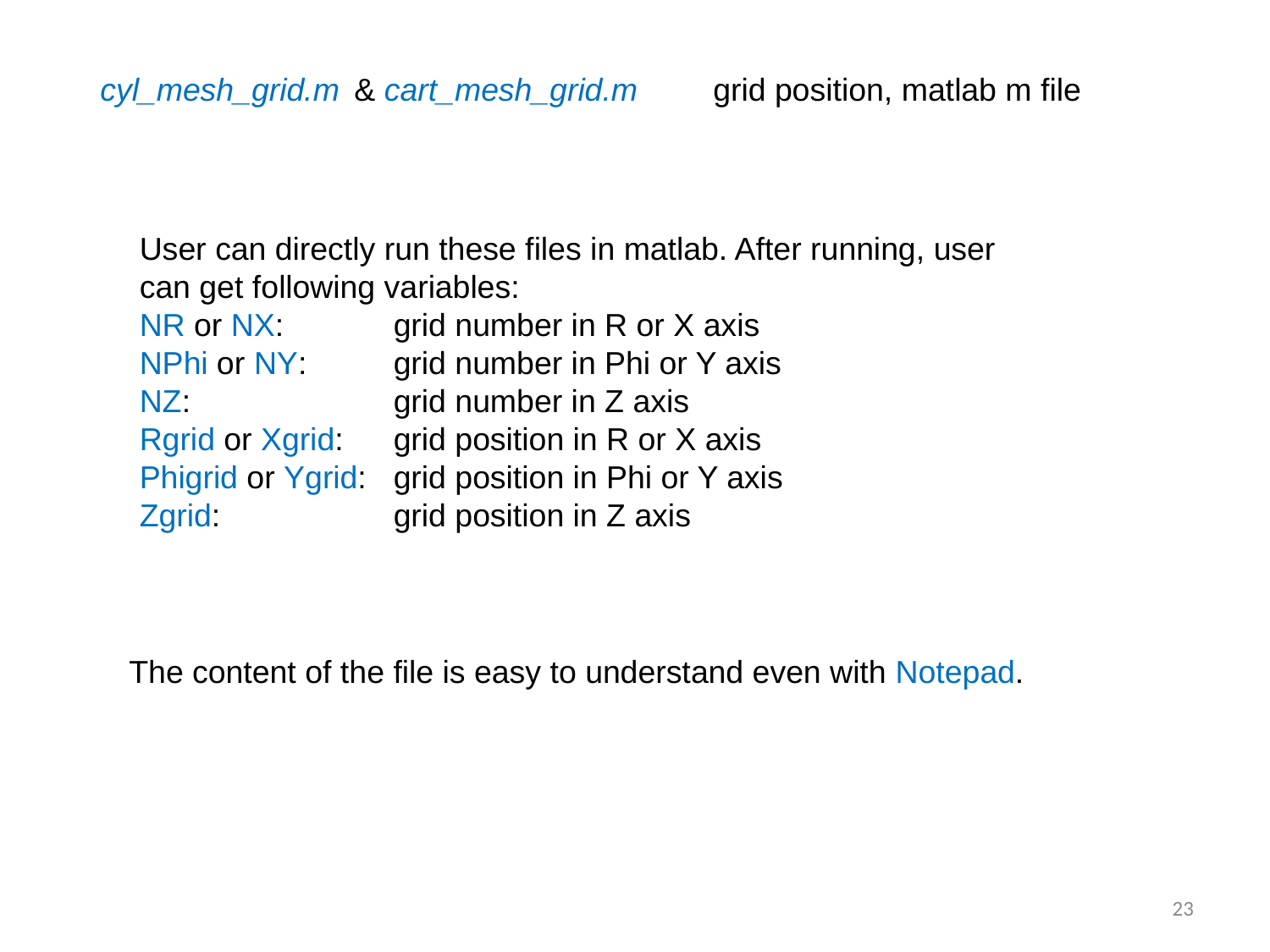

cyl_mesh_grid.m	& cart_mesh_grid.m
grid position, matlab m file
User can directly run these files in matlab. After running, user can get following variables:
NR or NX: 	grid number in R or X axis
NPhi or NY: 	grid number in Phi or Y axis
NZ: 		grid number in Z axis
Rgrid or Xgrid:	grid position in R or X axis
Phigrid or Ygrid:	grid position in Phi or Y axis
Zgrid:		grid position in Z axis
The content of the file is easy to understand even with Notepad.
23